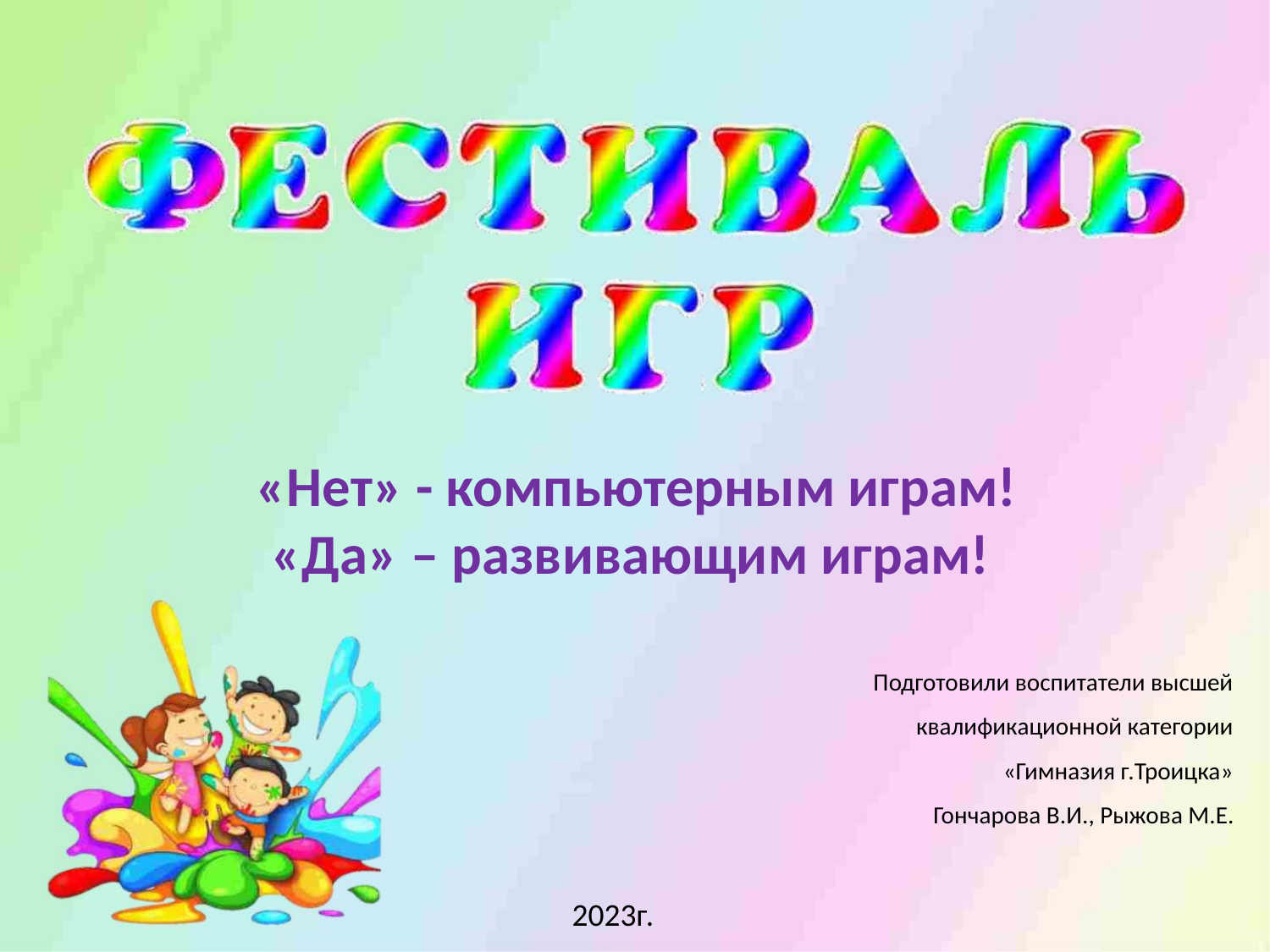

«Нет» - компьютерным играм!
«Да» – развивающим играм!
Подготовили воспитатели высшей
квалификационной категории
«Гимназия г.Троицка»
Гончарова В.И., Рыжова М.Е.
2023г.